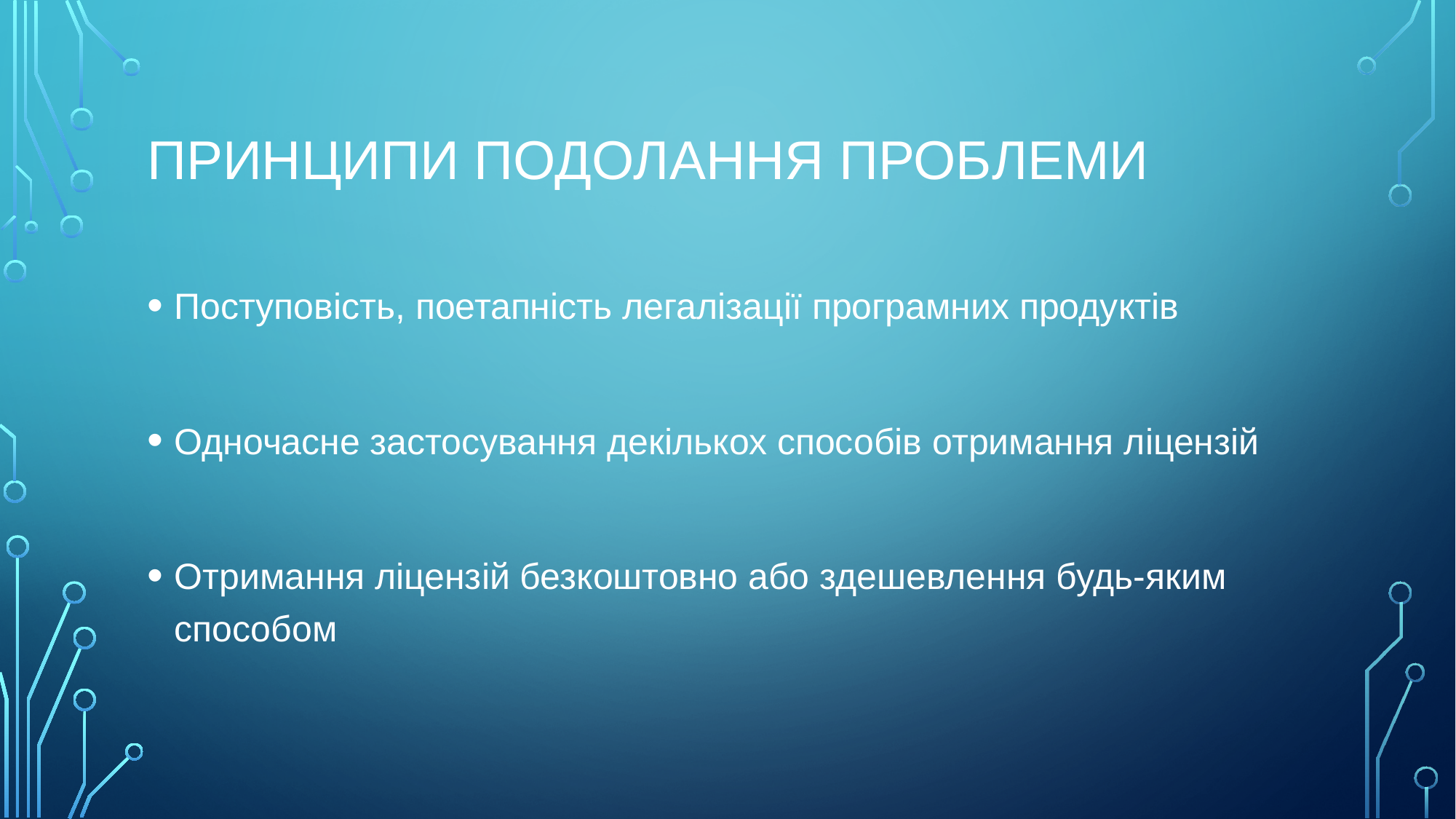

# Принципи подолання проблеми
Поступовість, поетапність легалізації програмних продуктів

Одночасне застосування декількох способів отримання ліцензій

Отримання ліцензій безкоштовно або здешевлення будь-яким способом